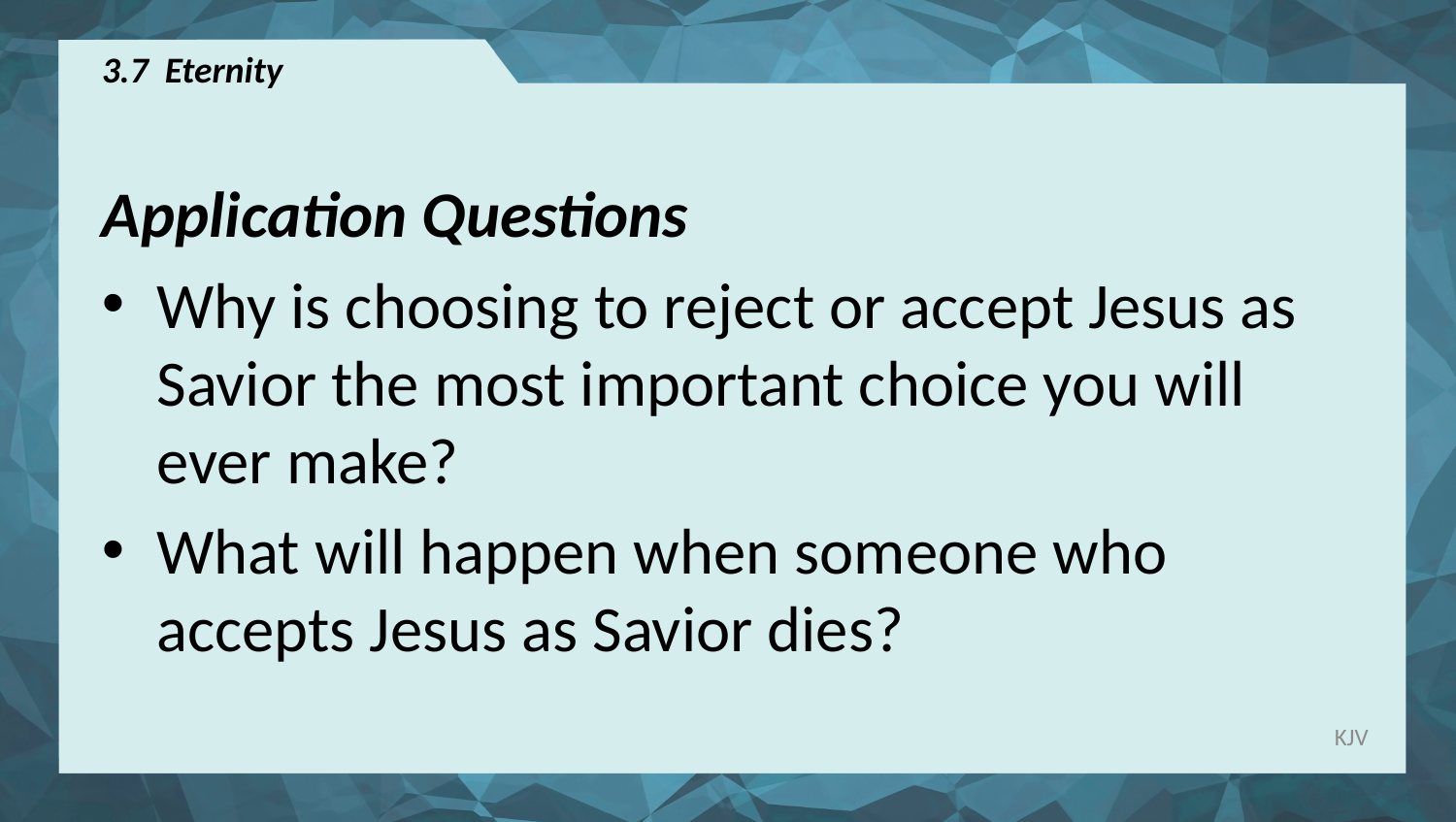

# 3.7  Eternity
Application Questions
Why is choosing to reject or accept Jesus as Savior the most important choice you will ever make?
What will happen when someone who accepts Jesus as Savior dies?
KJV